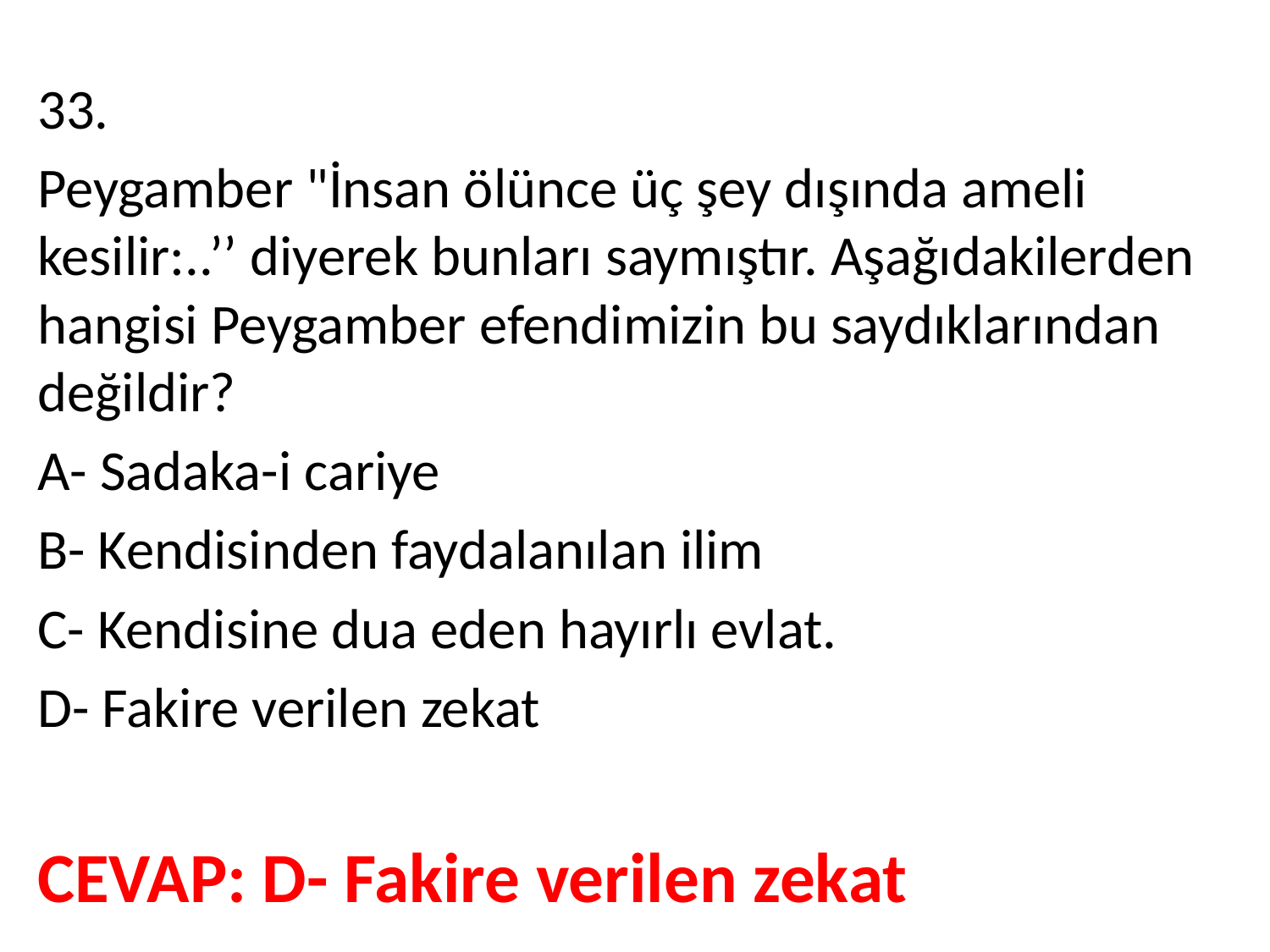

33.
Peygamber "İnsan ölünce üç şey dışında ameli kesilir:..’’ diyerek bunları saymıştır. Aşağıdakilerden hangisi Peygamber efendimizin bu saydıklarından değildir?
A- Sadaka-i cariye
B- Kendisinden faydalanılan ilim
C- Kendisine dua eden hayırlı evlat.
D- Fakire verilen zekat

CEVAP: D- Fakire verilen zekat